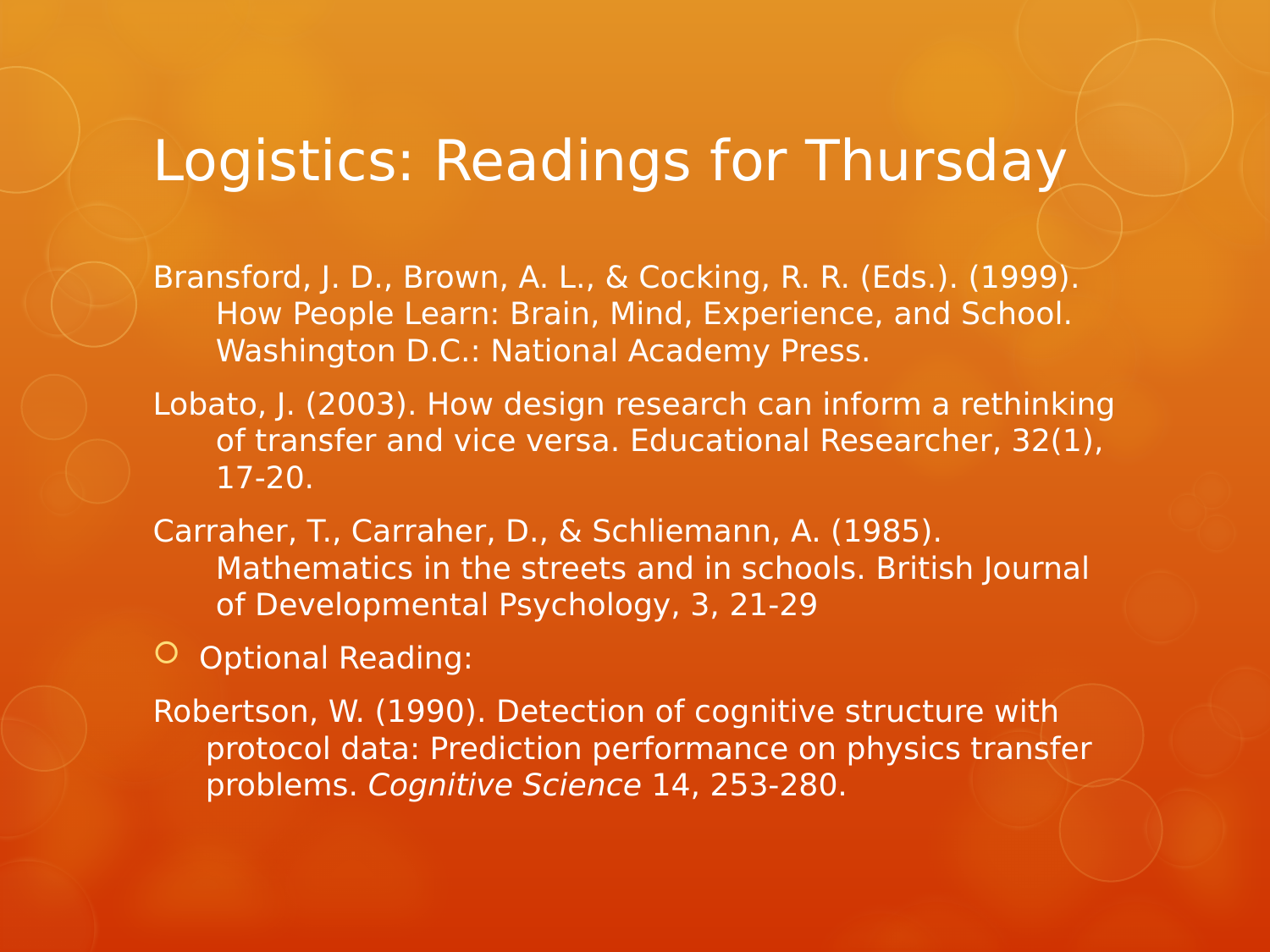

# Logistics: Readings for Thursday
Bransford, J. D., Brown, A. L., & Cocking, R. R. (Eds.). (1999). How People Learn: Brain, Mind, Experience, and School. Washington D.C.: National Academy Press.
Lobato, J. (2003). How design research can inform a rethinking of transfer and vice versa. Educational Researcher, 32(1), 17-20.
Carraher, T., Carraher, D., & Schliemann, A. (1985). Mathematics in the streets and in schools. British Journal of Developmental Psychology, 3, 21-29
Optional Reading:
Robertson, W. (1990). Detection of cognitive structure with protocol data: Prediction performance on physics transfer problems. Cognitive Science 14, 253-280.